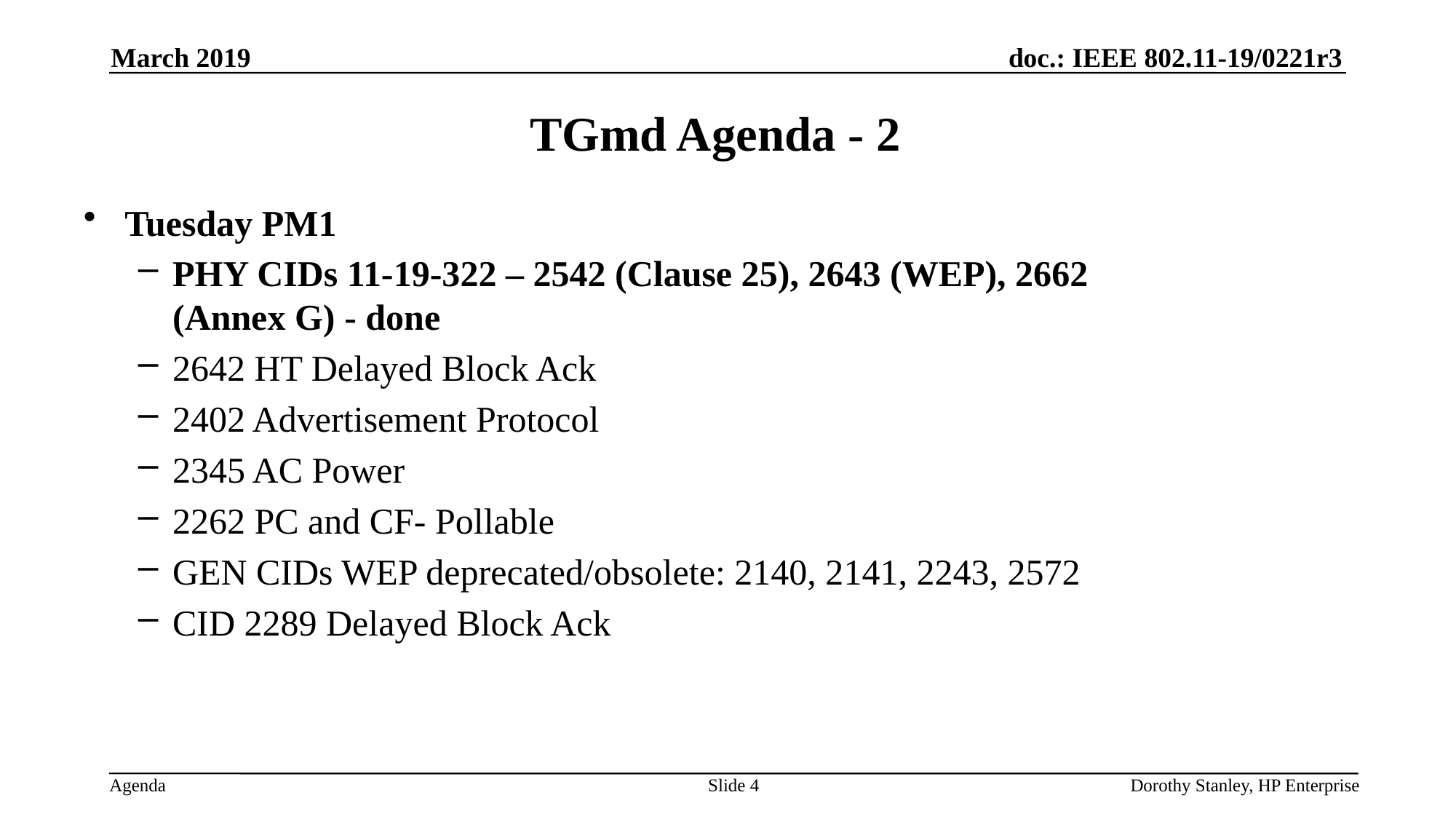

March 2019
# TGmd Agenda - 2
Tuesday PM1
PHY CIDs 11-19-322 – 2542 (Clause 25), 2643 (WEP), 2662 (Annex G) - done
2642 HT Delayed Block Ack
2402 Advertisement Protocol
2345 AC Power
2262 PC and CF- Pollable
GEN CIDs WEP deprecated/obsolete: 2140, 2141, 2243, 2572
CID 2289 Delayed Block Ack

Slide 4
Dorothy Stanley, HP Enterprise